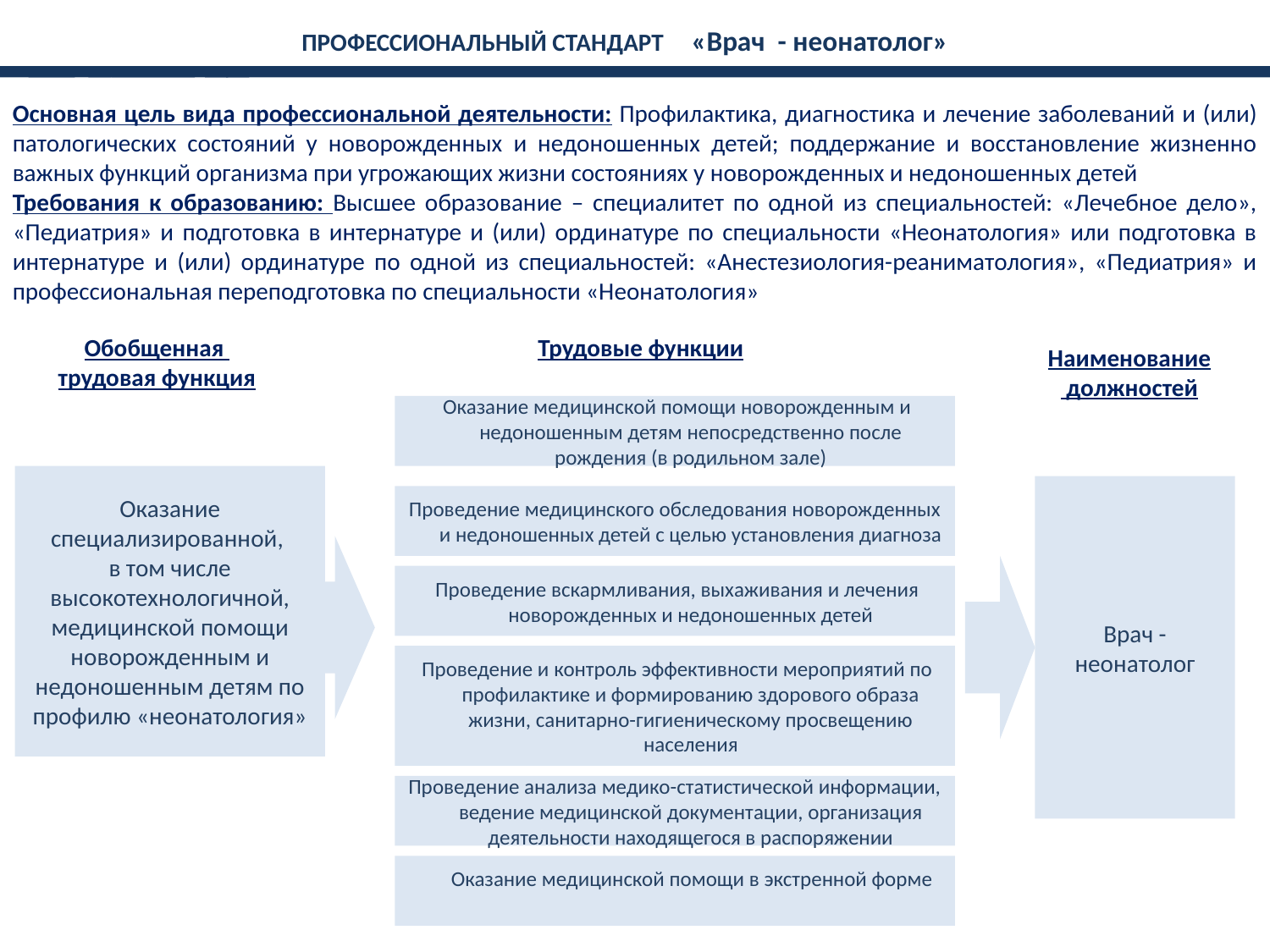

ПРОФЕССИОНАЛЬНЫЙ СТАНДАРТ     «Врач  - неонатолог»

Основная цель вида профессиональной деятельности: Профилактика, диагностика и лечение заболеваний и (или) патологических состояний у новорожденных и недоношенных детей; поддержание и восстановление жизненно важных функций организма при угрожающих жизни состояниях у новорожденных и недоношенных детей
Требования к образованию: Высшее образование – специалитет по одной из специальностей: «Лечебное дело», «Педиатрия» и подготовка в интернатуре и (или) ординатуре по специальности «Неонатология» или подготовка в интернатуре и (или) ординатуре по одной из специальностей: «Анестезиология-реаниматология», «Педиатрия» и профессиональная переподготовка по специальности «Неонатология»

Обобщенная
трудовая функция
Трудовые функции
Наименование
 должностей
Оказание специализированной,
в том числе высокотехнологичной, медицинской помощи новорожденным и недоношенным детям по профилю «неонатология»
Врач - неонатолог

 Оказание медицинской помощи новорожденным и недоношенным детям непосредственно после рождения (в родильном зале)
Проведение медицинского обследования новорожденных и недоношенных детей с целью установления диагноза
 Проведение вскармливания, выхаживания и лечения новорожденных и недоношенных детей

 Проведение и контроль эффективности мероприятий по профилактике и формированию здорового образа жизни, санитарно-гигиеническому просвещению населения

Проведение анализа медико-статистической информации, ведение медицинской документации, организация деятельности находящегося в распоряжении медицинского персонала

         Оказание медицинской помощи в экстренной форме